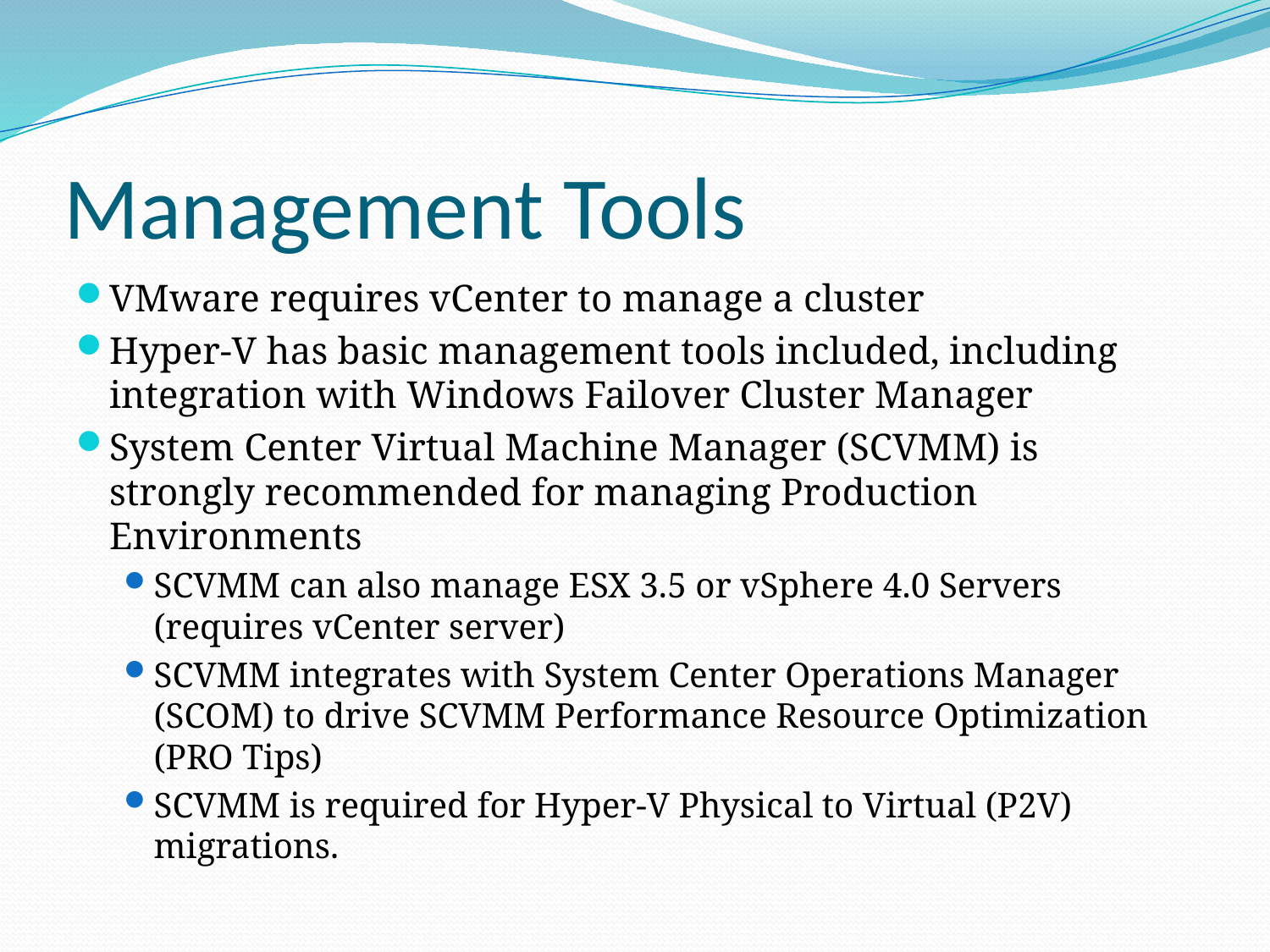

# Management Tools
VMware requires vCenter to manage a cluster
Hyper-V has basic management tools included, including integration with Windows Failover Cluster Manager
System Center Virtual Machine Manager (SCVMM) is strongly recommended for managing Production Environments
SCVMM can also manage ESX 3.5 or vSphere 4.0 Servers (requires vCenter server)
SCVMM integrates with System Center Operations Manager (SCOM) to drive SCVMM Performance Resource Optimization (PRO Tips)
SCVMM is required for Hyper-V Physical to Virtual (P2V) migrations.